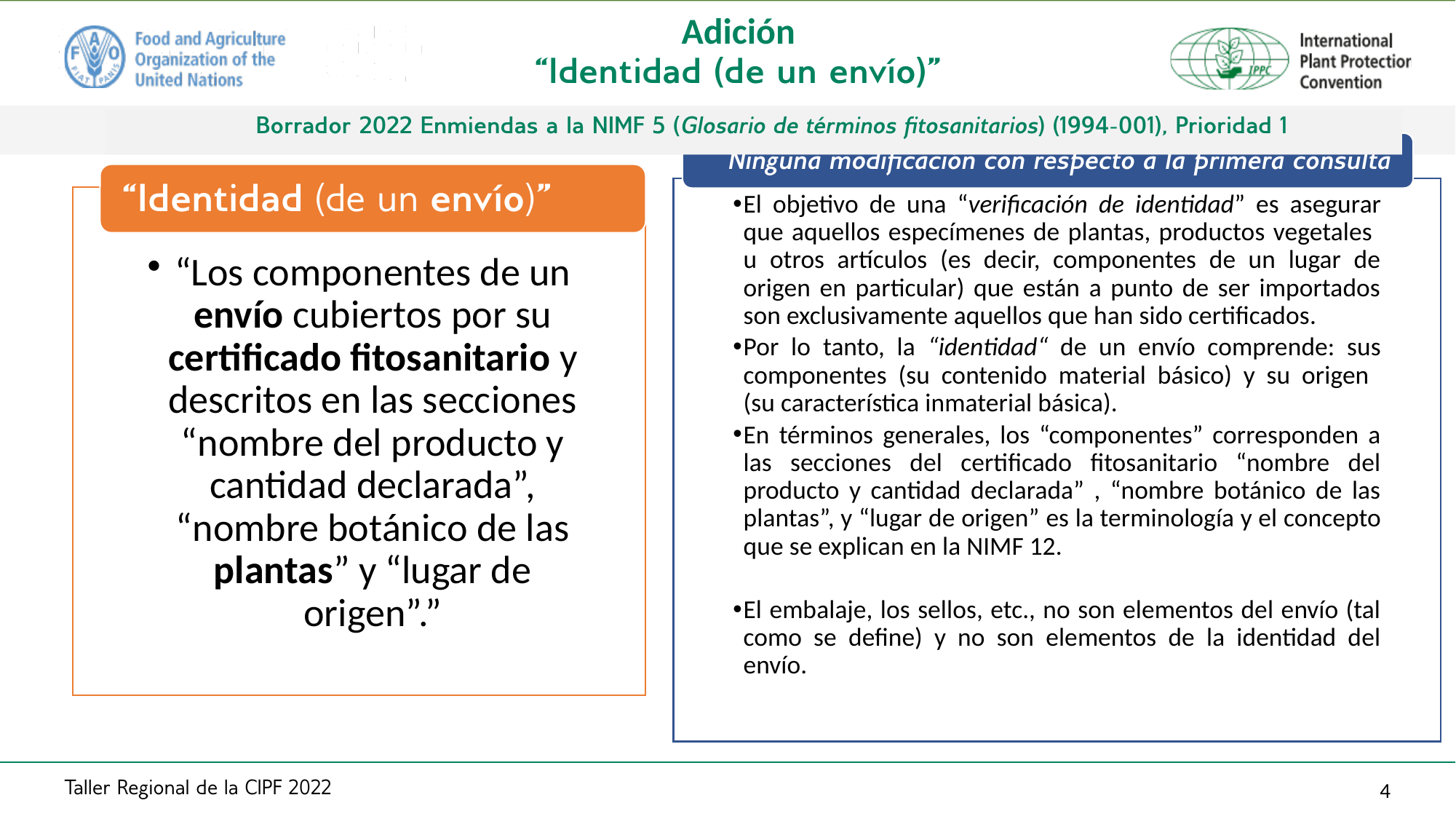

# Adición “Identidad (de un envío)”
Borrador 2022 Enmiendas a la NIMF 5 (Glosario de términos fitosanitarios) (1994-001), Prioridad 1
El objetivo de una “verificación de identidad” es asegurar que aquellos especímenes de plantas, productos vegetales
u otros artículos (es decir, componentes de un lugar de origen en particular) que están a punto de ser importados son exclusivamente aquellos que han sido certificados.
Por lo tanto, la “identidad“ de un envío comprende: sus componentes (su contenido material básico) y su origen
(su característica inmaterial básica).
En términos generales, los “componentes” corresponden a las secciones del certificado fitosanitario “nombre del producto y cantidad declarada” , “nombre botánico de las plantas”, y “lugar de origen” es la terminología y el concepto que se explican en la NIMF 12.

El embalaje, los sellos, etc., no son elementos del envío (tal como se define) y no son elementos de la identidad del envío.
Ninguna modificación con respecto a la primera consulta
“Los componentes de un envío cubiertos por su certificado fitosanitario y descritos en las secciones “nombre del producto y cantidad declarada”, “nombre botánico de las plantas” y “lugar de origen”.”
“Identidad (de un envío)”
Taller Regional de la CIPF 2022